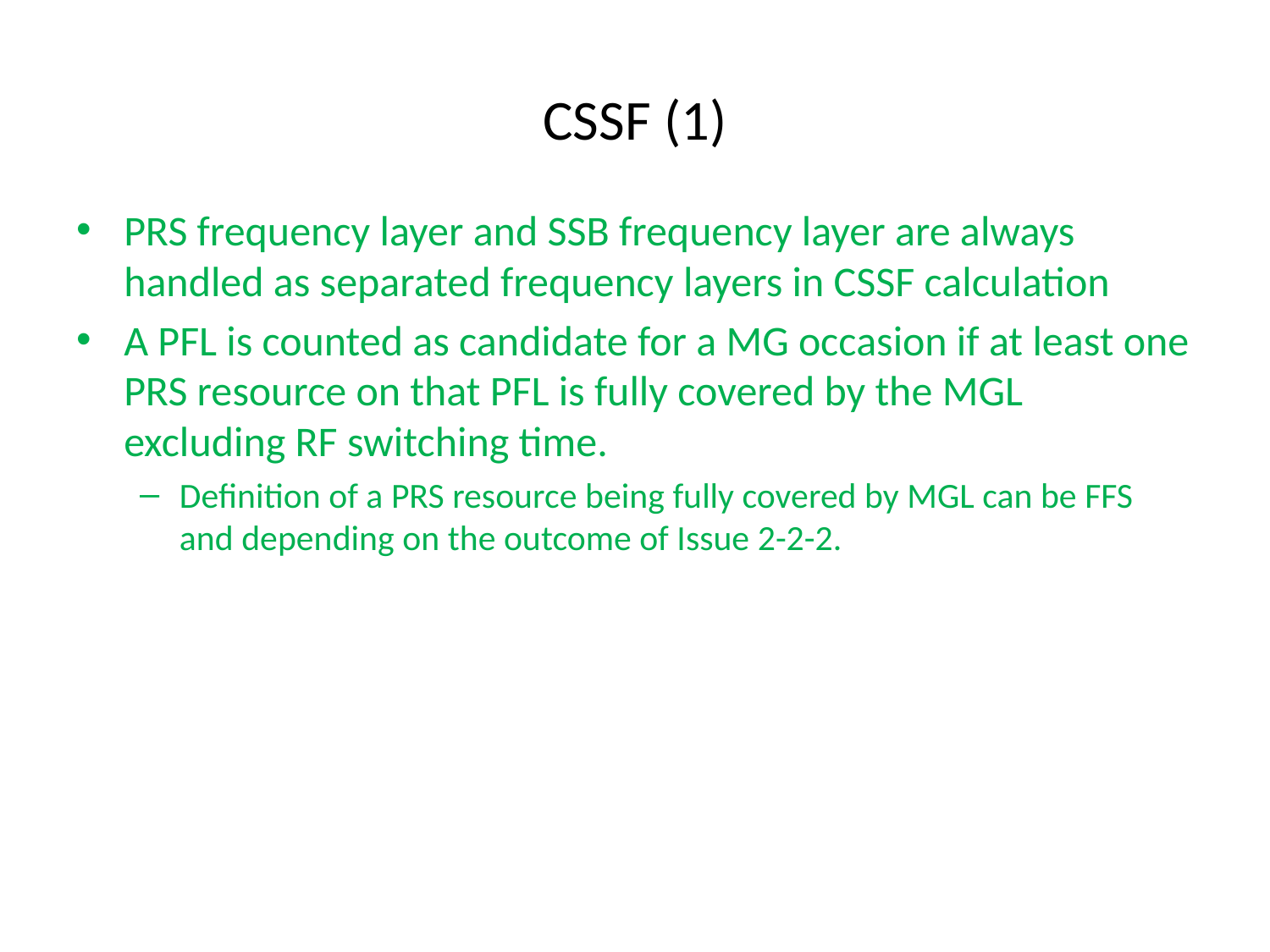

# CSSF (1)
PRS frequency layer and SSB frequency layer are always handled as separated frequency layers in CSSF calculation
A PFL is counted as candidate for a MG occasion if at least one PRS resource on that PFL is fully covered by the MGL excluding RF switching time.
Definition of a PRS resource being fully covered by MGL can be FFS and depending on the outcome of Issue 2-2-2.